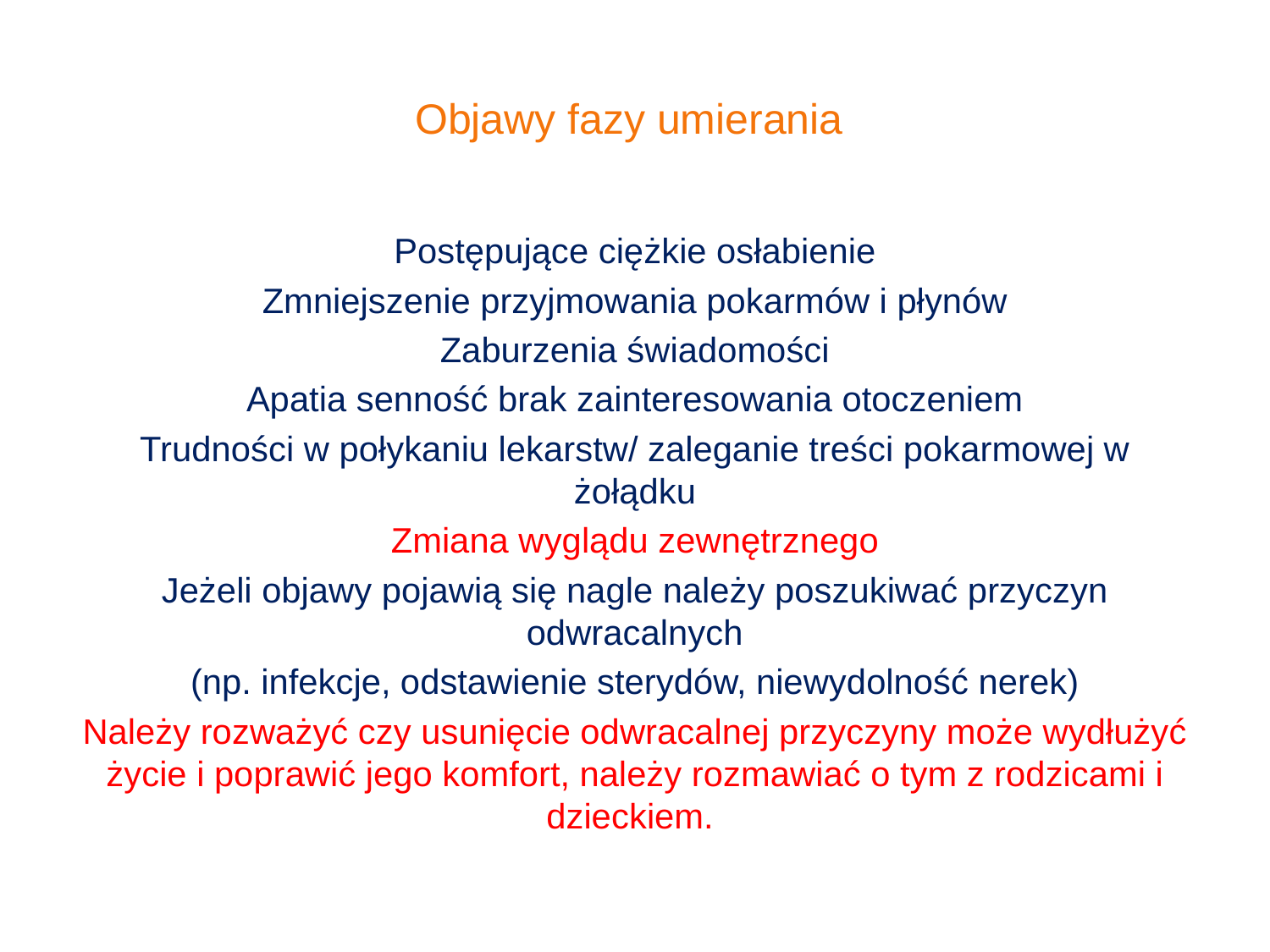

# Objawy fazy umierania
Postępujące ciężkie osłabienie
Zmniejszenie przyjmowania pokarmów i płynów
Zaburzenia świadomości
Apatia senność brak zainteresowania otoczeniem
Trudności w połykaniu lekarstw/ zaleganie treści pokarmowej w żołądku
Zmiana wyglądu zewnętrznego
Jeżeli objawy pojawią się nagle należy poszukiwać przyczyn odwracalnych
(np. infekcje, odstawienie sterydów, niewydolność nerek)
Należy rozważyć czy usunięcie odwracalnej przyczyny może wydłużyć życie i poprawić jego komfort, należy rozmawiać o tym z rodzicami i dzieckiem.